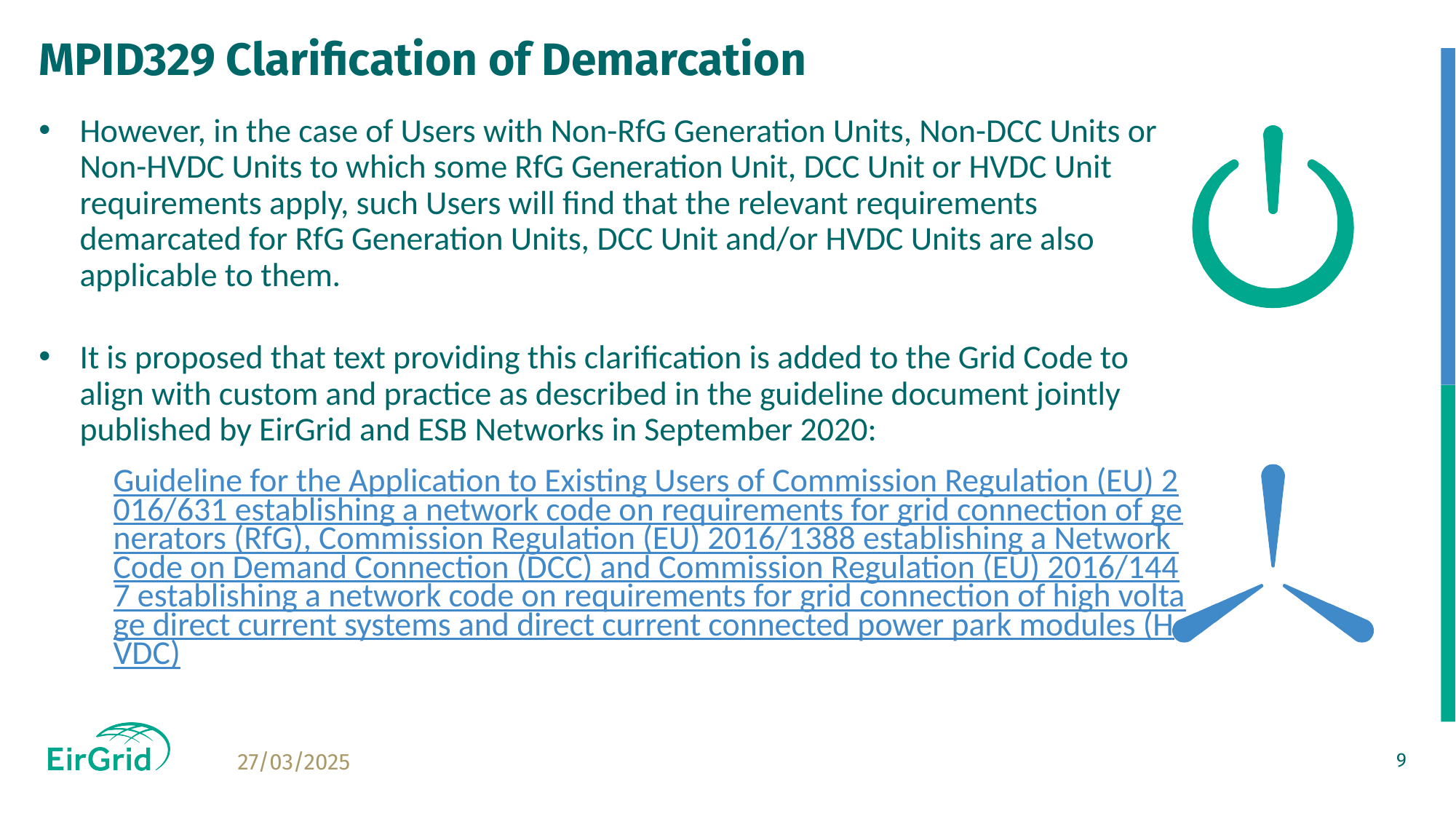

# MPID329 Clarification of Demarcation
However, in the case of Users with Non-RfG Generation Units, Non-DCC Units or Non-HVDC Units to which some RfG Generation Unit, DCC Unit or HVDC Unit requirements apply, such Users will find that the relevant requirements demarcated for RfG Generation Units, DCC Unit and/or HVDC Units are also applicable to them.

It is proposed that text providing this clarification is added to the Grid Code to align with custom and practice as described in the guideline document jointly published by EirGrid and ESB Networks in September 2020:
Guideline for the Application to Existing Users of Commission Regulation (EU) 2016/631 establishing a network code on requirements for grid 	connection of generators (RfG), Commission Regulation (EU) 2016/1388 establishing a Network Code on Demand Connection (DCC) and Commission Regulation (EU) 2016/1447 establishing a network code on requirements for grid connection of high voltage direct current systems and direct current connected power park modules (HVDC)
9
27/03/2025